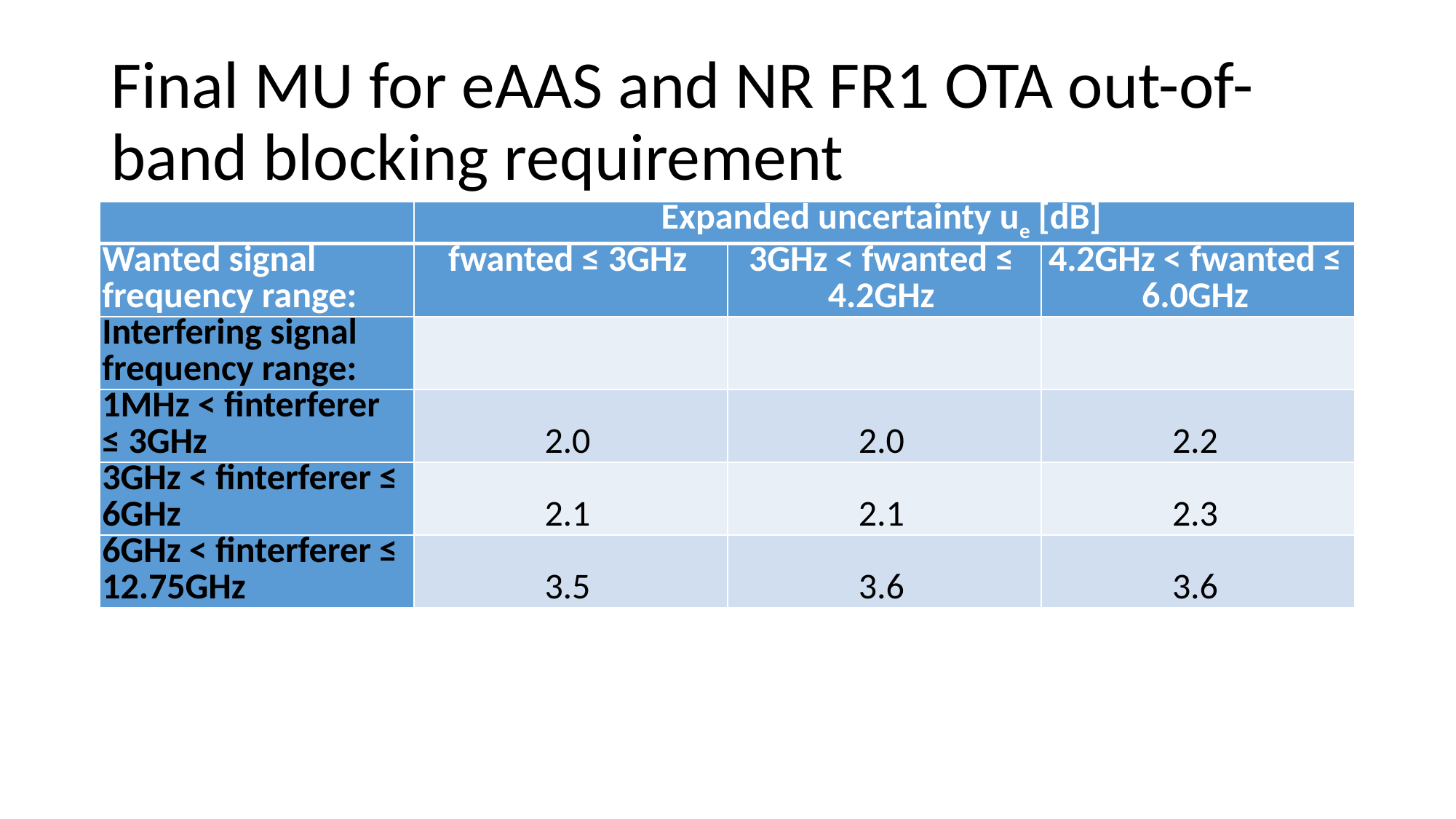

# Final MU for eAAS and NR FR1 OTA out-of-band blocking requirement
|  | Expanded uncertainty ue [dB] |  |  |
| --- | --- | --- | --- |
| Wanted signal frequency range: | fwanted ≤ 3GHz | 3GHz < fwanted ≤ 4.2GHz | 4.2GHz < fwanted ≤ 6.0GHz |
| Interfering signal frequency range: |  |  |  |
| 1MHz < finterferer ≤ 3GHz | 2.0 | 2.0 | 2.2 |
| 3GHz < finterferer ≤ 6GHz | 2.1 | 2.1 | 2.3 |
| 6GHz < finterferer ≤ 12.75GHz | 3.5 | 3.6 | 3.6 |